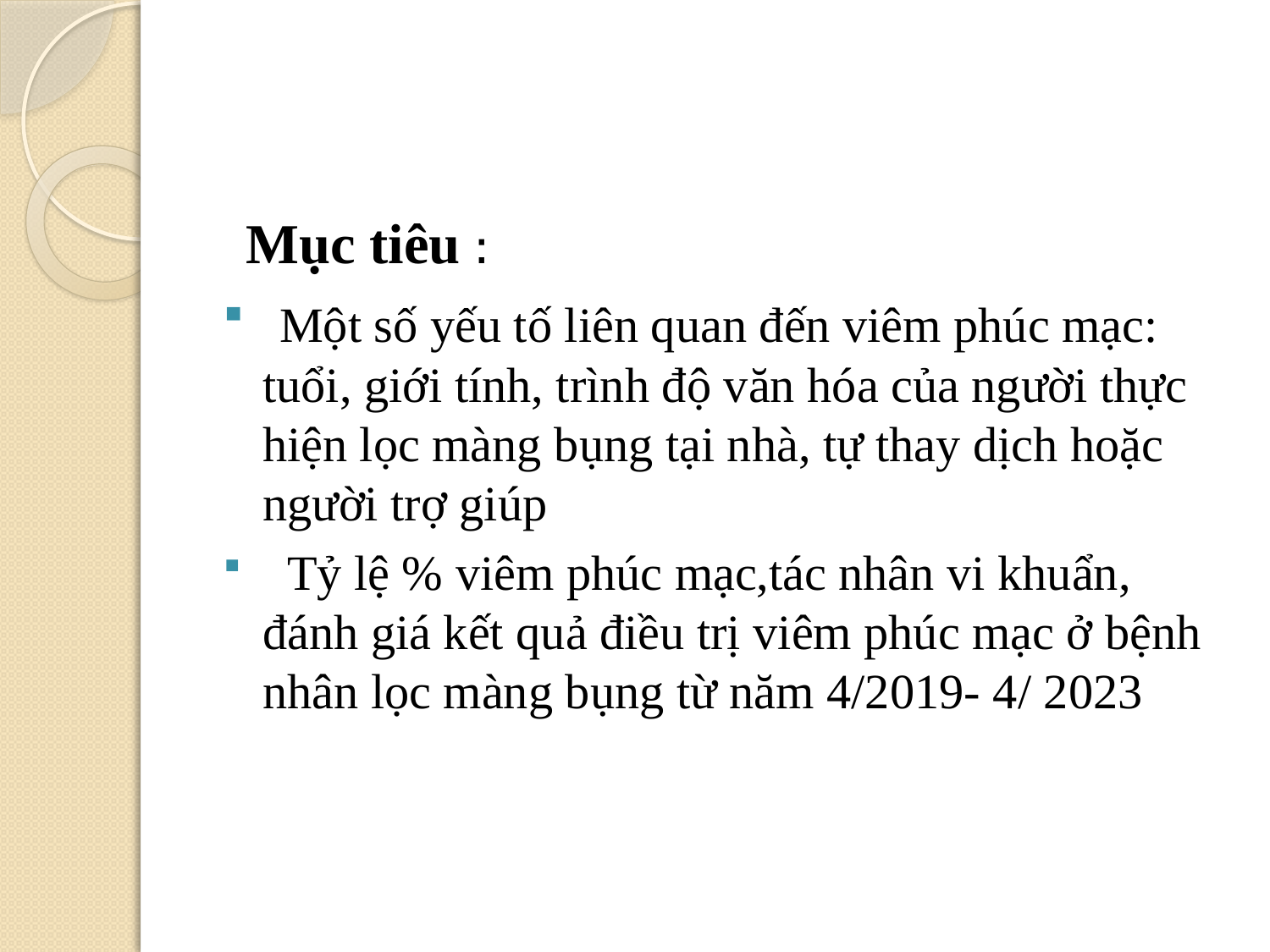

Mục tiêu :
 Một số yếu tố liên quan đến viêm phúc mạc: tuổi, giới tính, trình độ văn hóa của người thực hiện lọc màng bụng tại nhà, tự thay dịch hoặc người trợ giúp
  Tỷ lệ % viêm phúc mạc,tác nhân vi khuẩn, đánh giá kết quả điều trị viêm phúc mạc ở bệnh nhân lọc màng bụng từ năm 4/2019- 4/ 2023